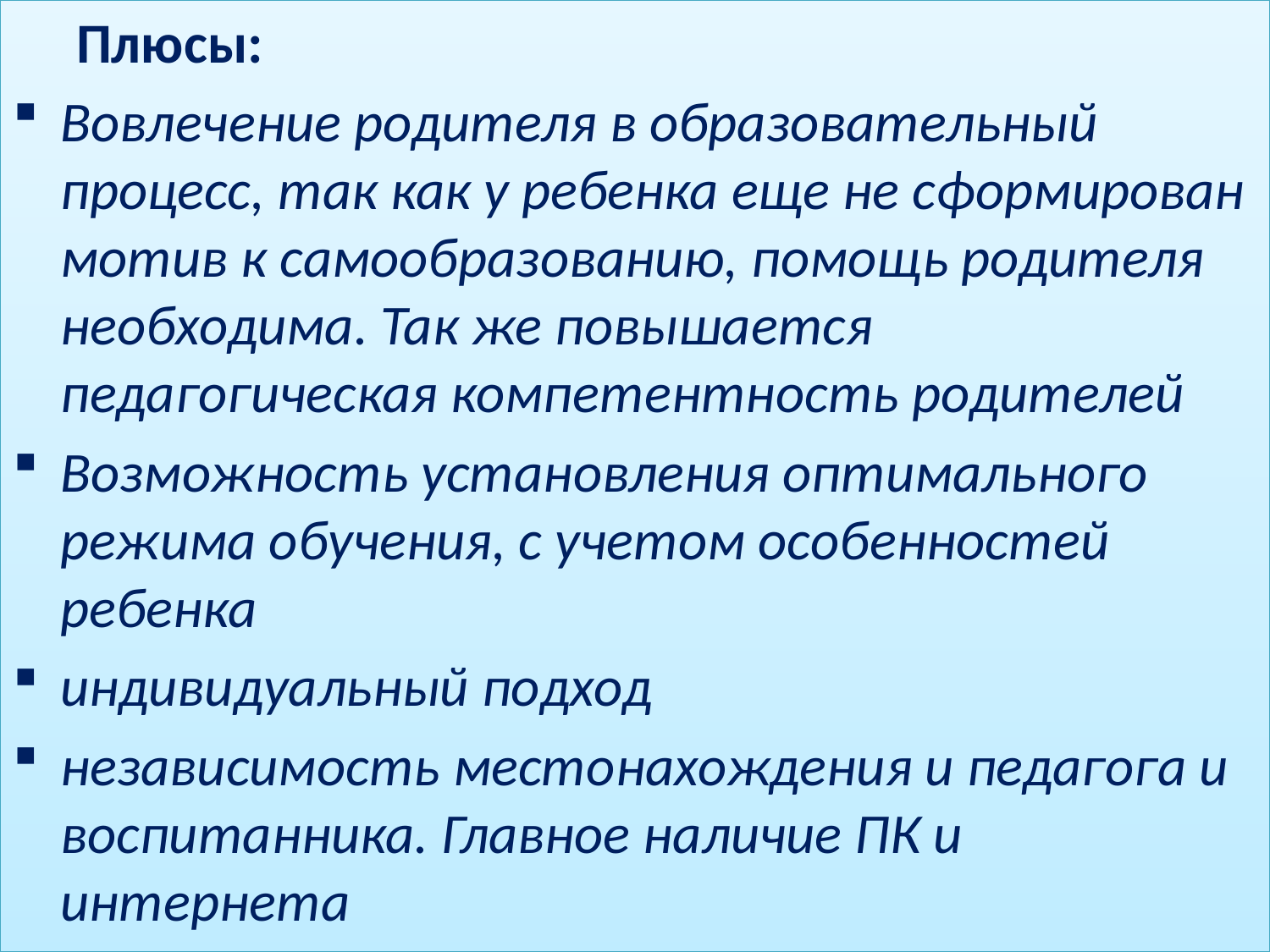

Плюсы:
Вовлечение родителя в образовательный процесс, так как у ребенка еще не сформирован мотив к самообразованию, помощь родителя необходима. Так же повышается педагогическая компетентность родителей
Возможность установления оптимального режима обучения, с учетом особенностей ребенка
индивидуальный подход
независимость местонахождения и педагога и воспитанника. Главное наличие ПК и интернета